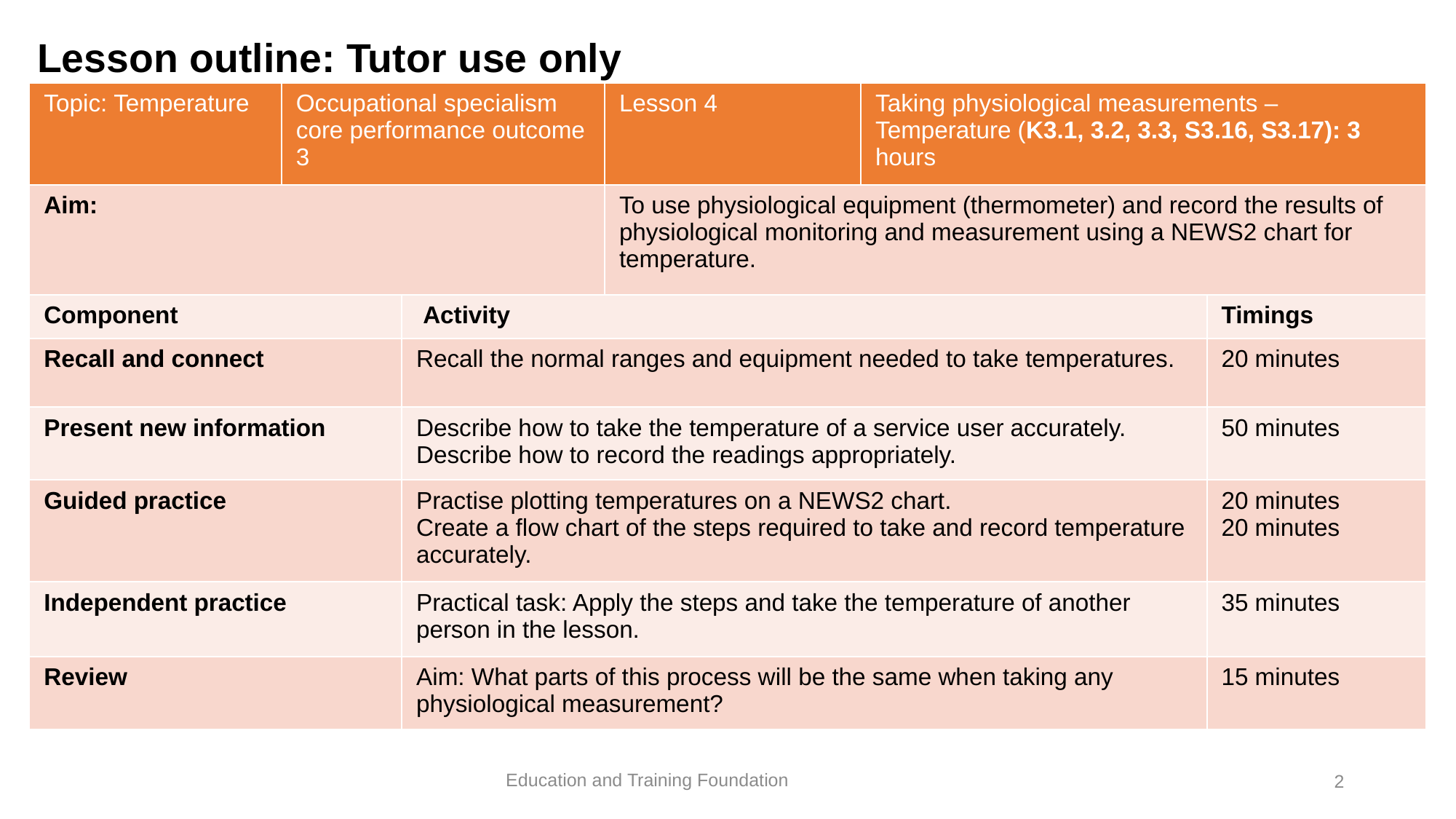

# Lesson outline: Tutor use only

| Topic: Temperature | Occupational specialism core performance outcome 3 |  | Lesson 4 | Taking physiological measurements – Temperature (K3.1, 3.2, 3.3, S3.16, S3.17): 3 hours |  |
| --- | --- | --- | --- | --- | --- |
| Aim: |  |  | To use physiological equipment (thermometer) and record the results of physiological monitoring and measurement using a NEWS2 chart for temperature. |  |  |
| Component |  | Activity |  |  | Timings |
| Recall and connect |  | Recall the normal ranges and equipment needed to take temperatures. |  |  | 20 minutes |
| Present new information |  | Describe how to take the temperature of a service user accurately. Describe how to record the readings appropriately. |  |  | 50 minutes |
| Guided practice |  | Practise plotting temperatures on a NEWS2 chart. Create a flow chart of the steps required to take and record temperature accurately. |  |  | 20 minutes 20 minutes |
| Independent practice |  | Practical task: Apply the steps and take the temperature of another person in the lesson. |  |  | 35 minutes |
| Review |  | Aim: What parts of this process will be the same when taking any physiological measurement? |  |  | 15 minutes |
Education and Training Foundation
2